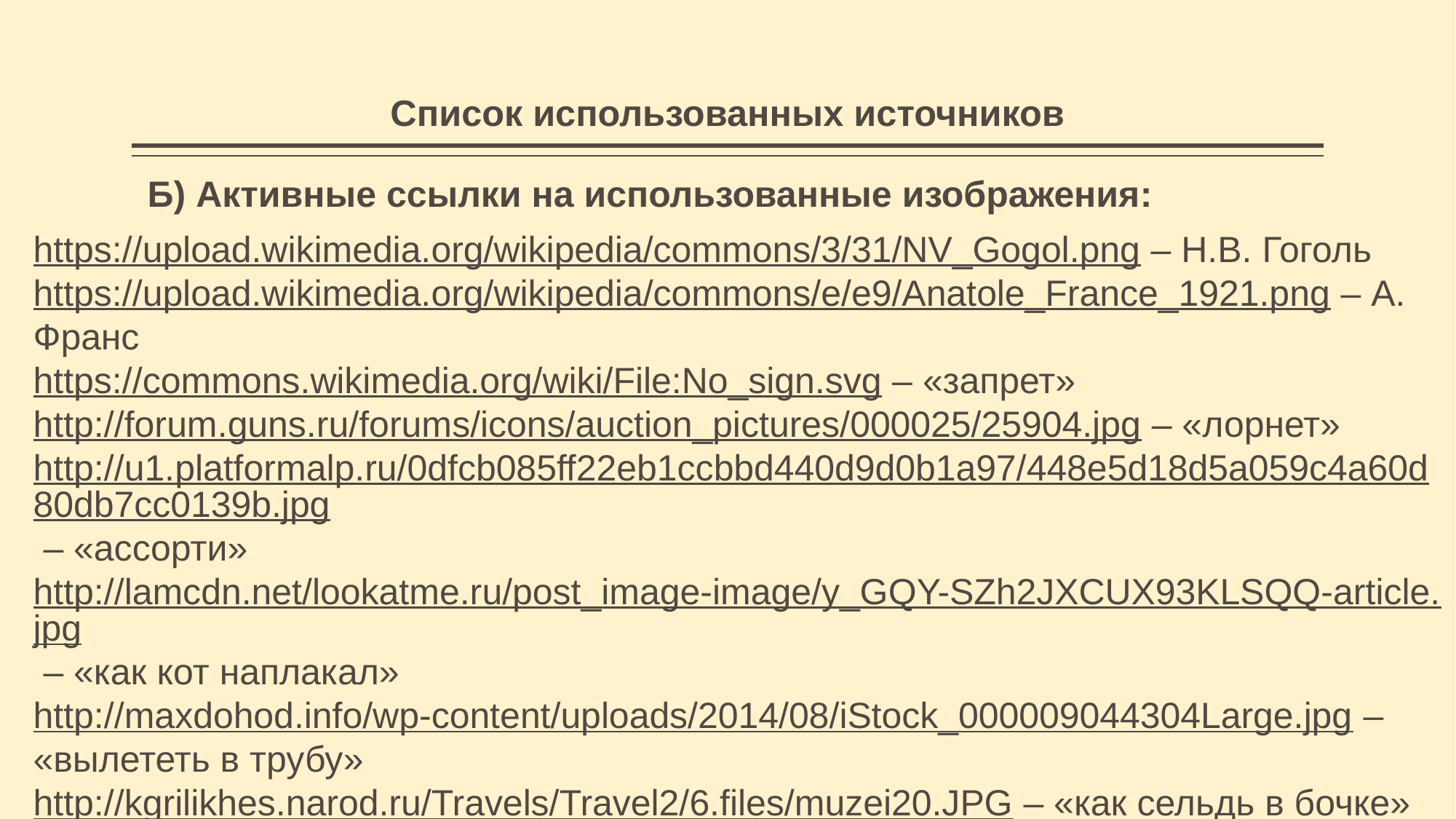

# Список использованных источников
Б) Активные ссылки на использованные изображения:
https://upload.wikimedia.org/wikipedia/commons/3/31/NV_Gogol.png – Н.В. Гоголь
https://upload.wikimedia.org/wikipedia/commons/e/e9/Anatole_France_1921.png – А. Франс
https://commons.wikimedia.org/wiki/File:No_sign.svg – «запрет»
http://forum.guns.ru/forums/icons/auction_pictures/000025/25904.jpg – «лорнет»
http://u1.platformalp.ru/0dfcb085ff22eb1ccbbd440d9d0b1a97/448e5d18d5a059c4a60d80db7cc0139b.jpg – «ассорти»
http://lamcdn.net/lookatme.ru/post_image-image/y_GQY-SZh2JXCUX93KLSQQ-article.jpg – «как кот наплакал»
http://maxdohod.info/wp-content/uploads/2014/08/iStock_000009044304Large.jpg – «вылететь в трубу»
http://kgrilikhes.narod.ru/Travels/Travel2/6.files/muzei20.JPG – «как сельдь в бочке»
http://www.malenkiygeniy-nov.ru/image/6-18.jpg – «сесть на шею»